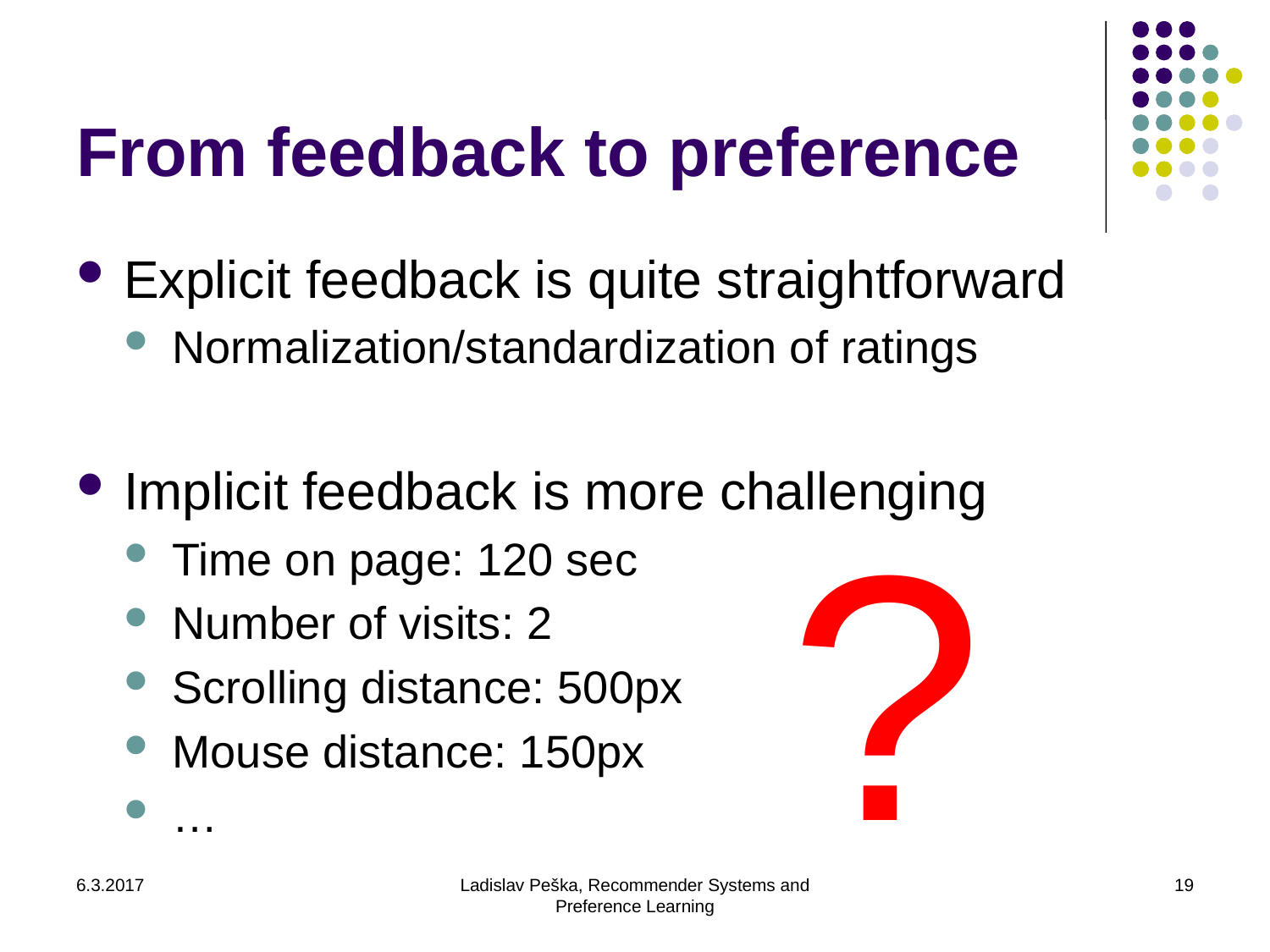

# From feedback to preference
Explicit feedback is quite straightforward
Normalization/standardization of ratings

Implicit feedback is more challenging
Time on page: 120 sec
Number of visits: 2
Scrolling distance: 500px
Mouse distance: 150px
…

?
6.3.2017
Ladislav Peška, Recommender Systems and Preference Learning
19